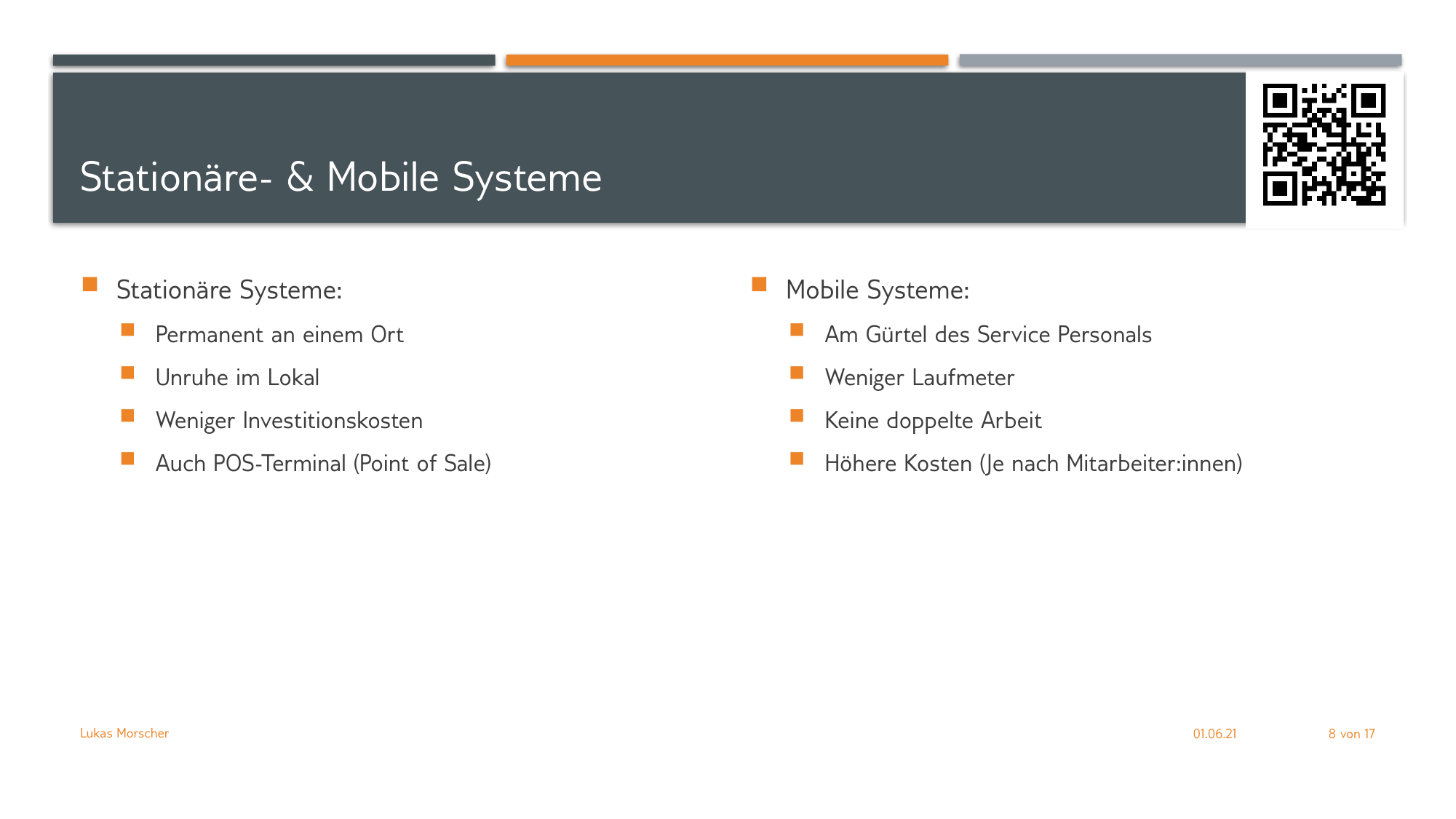

# Stationäre- & Mobile Systeme
Stationäre Systeme:
Permanent an einem Ort
Unruhe im Lokal
Weniger Investitionskosten
Auch POS-Terminal (Point of Sale)
Mobile Systeme:
Am Gürtel des Service Personals
Weniger Laufmeter
Keine doppelte Arbeit
Höhere Kosten (Je nach Mitarbeiter:innen)

Lukas Morscher
01.06.21
8 von 17